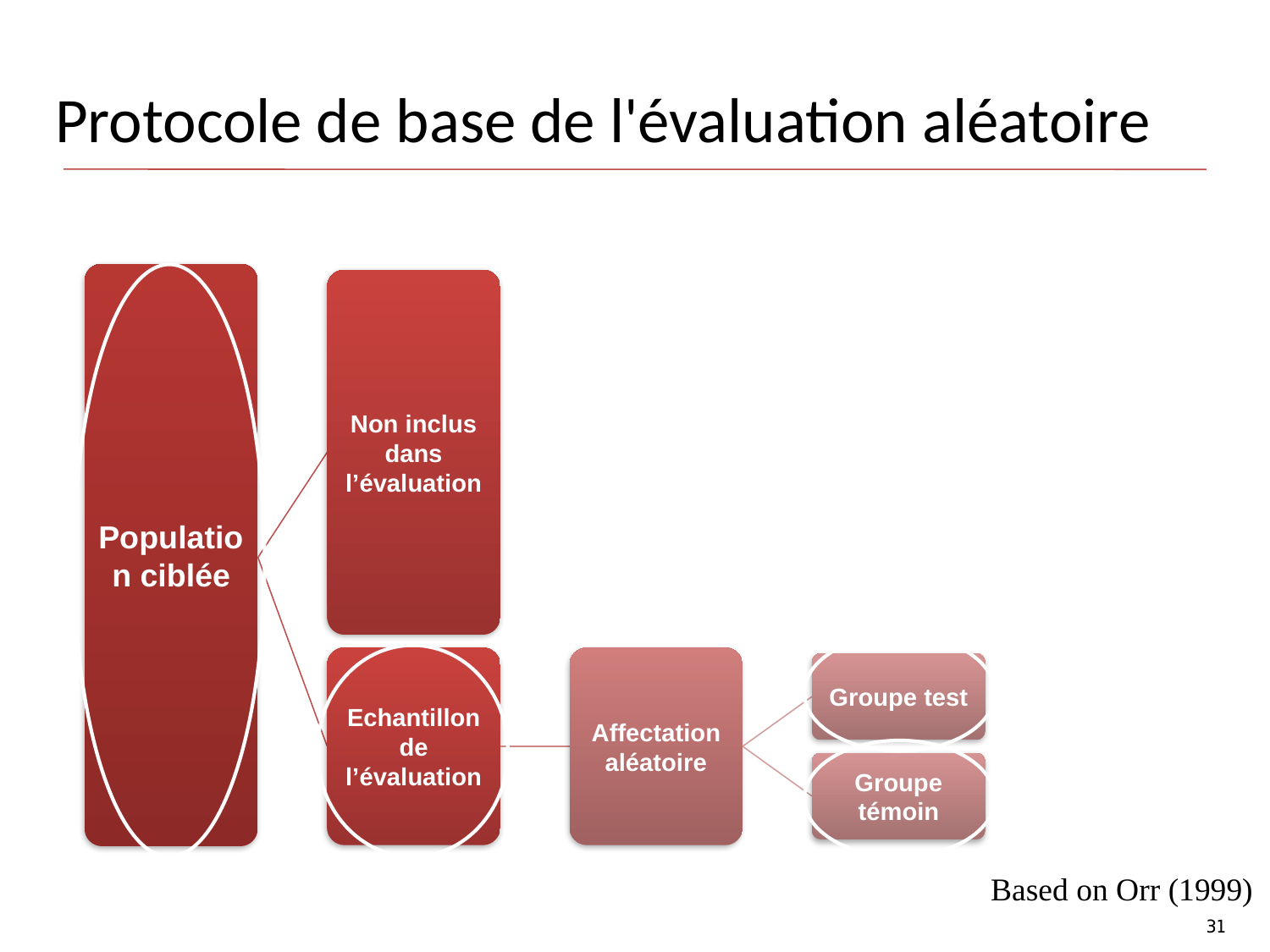

# Protocole de base de l'évaluation aléatoire
Population ciblée

Non inclus dans l’évaluation

Echantillon de l’évaluation
Affectation aléatoire

Groupe test

Groupe témoin

Based on Orr (1999)
31